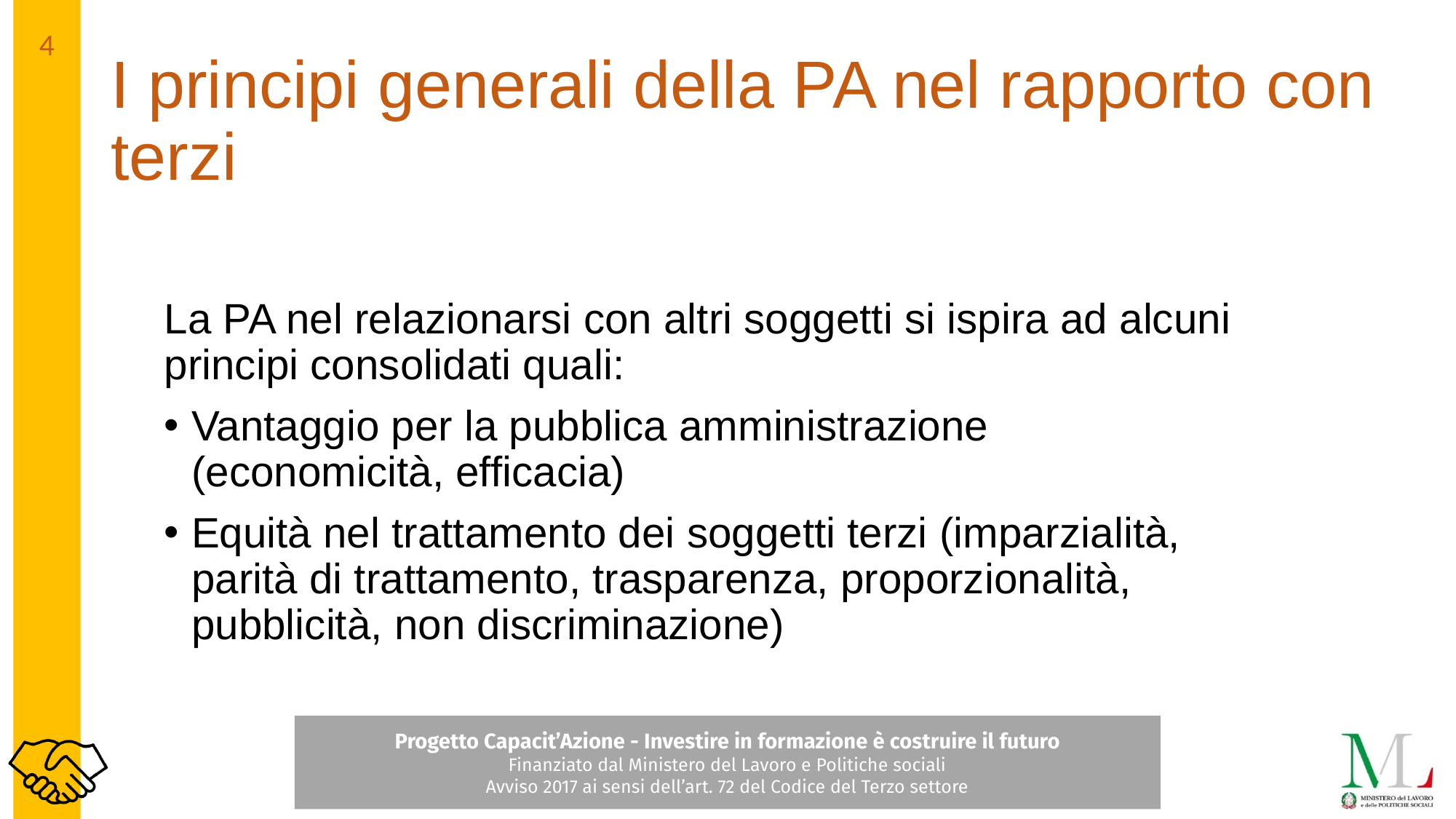

# I principi generali della PA nel rapporto con terzi
La PA nel relazionarsi con altri soggetti si ispira ad alcuni principi consolidati quali:
Vantaggio per la pubblica amministrazione (economicità, efficacia)
Equità nel trattamento dei soggetti terzi (imparzialità, parità di trattamento, trasparenza, proporzionalità, pubblicità, non discriminazione)
4